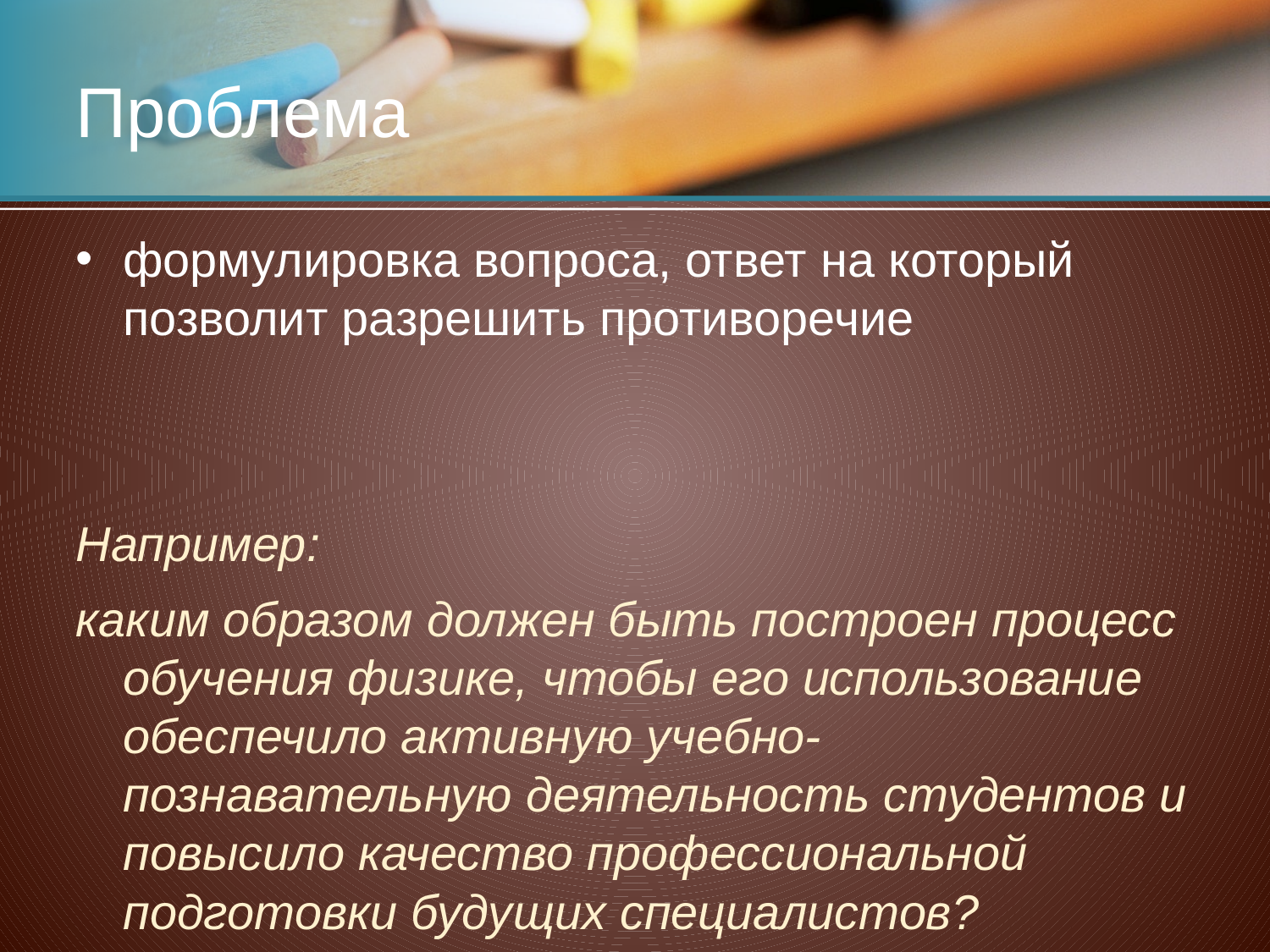

# Проблема
формулировка вопроса, ответ на который позволит разрешить противоречие

Например:
каким образом должен быть построен процесс обучения физике, чтобы его использование обеспечило активную учебно-познавательную деятельность студентов и повысило качество профессиональной подготовки будущих специалистов?